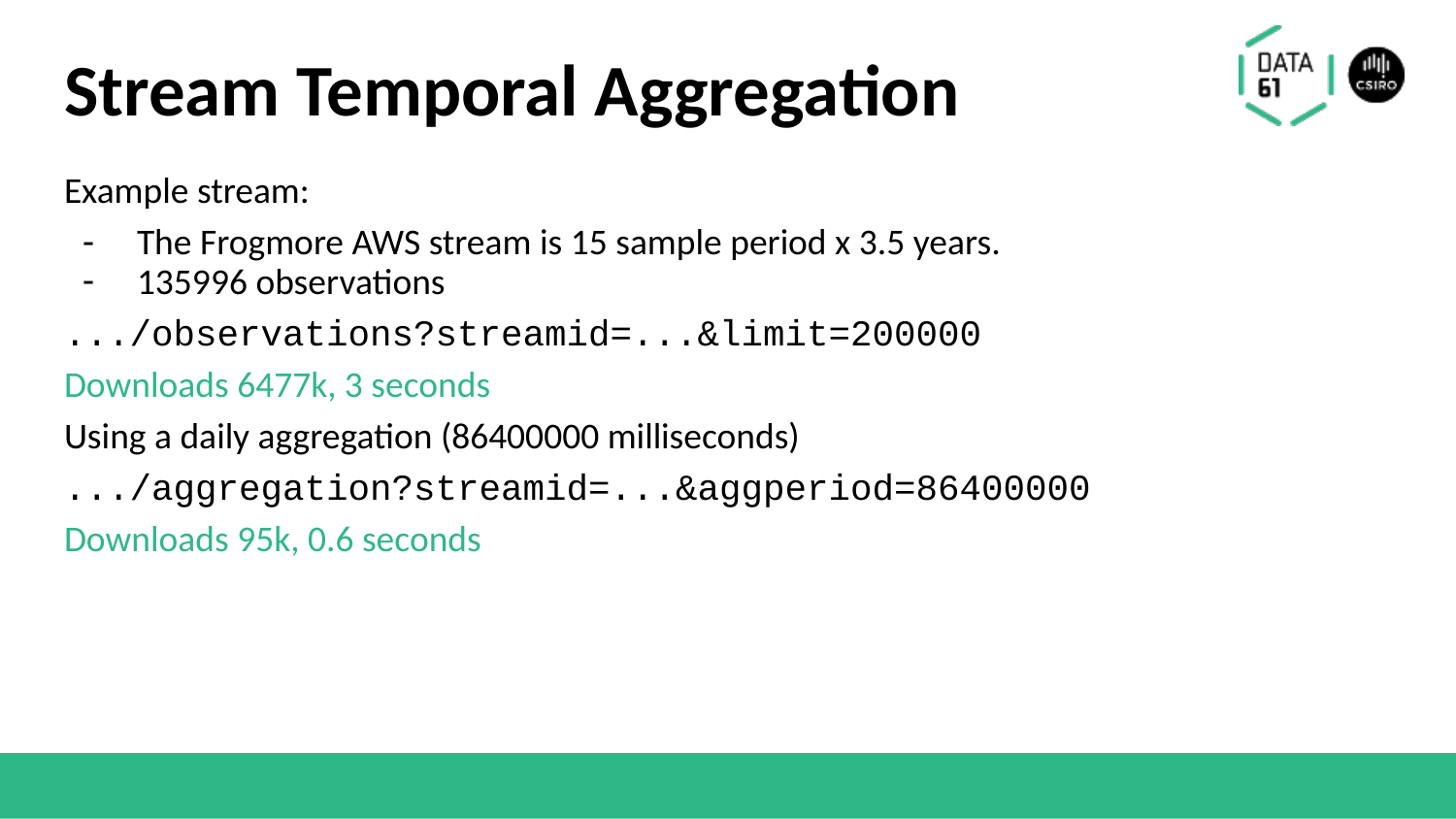

# Stream Temporal Aggregation
Example stream:
The Frogmore AWS stream is 15 sample period x 3.5 years.
135996 observations
.../observations?streamid=...&limit=200000
Downloads 6477k, 3 seconds
Using a daily aggregation (86400000 milliseconds)
.../aggregation?streamid=...&aggperiod=86400000
Downloads 95k, 0.6 seconds